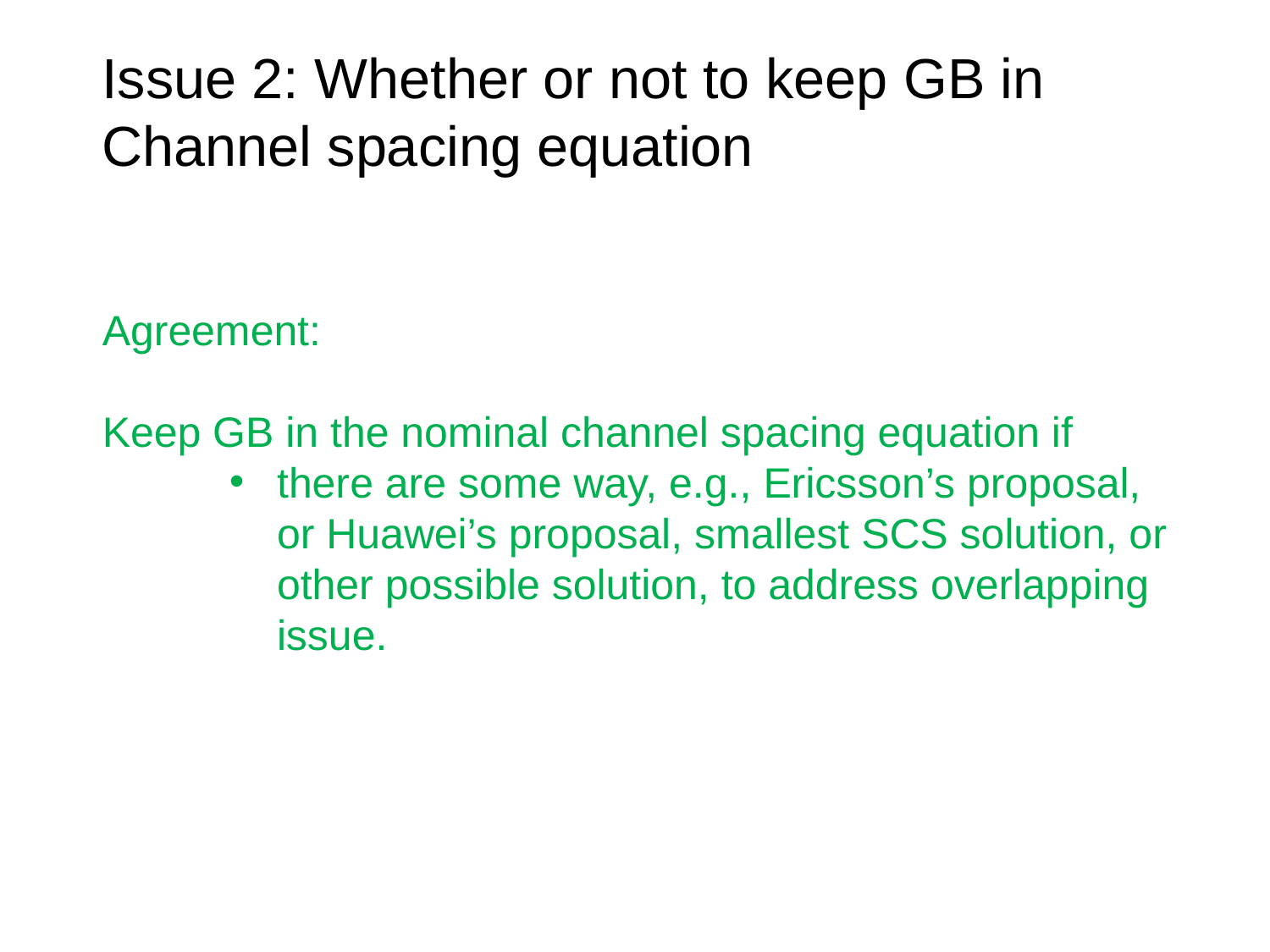

Issue 2: Whether or not to keep GB in
Channel spacing equation

Agreement:

Keep GB in the nominal channel spacing equation if
there are some way, e.g., Ericsson’s proposal, or Huawei’s proposal, smallest SCS solution, or other possible solution, to address overlapping issue.